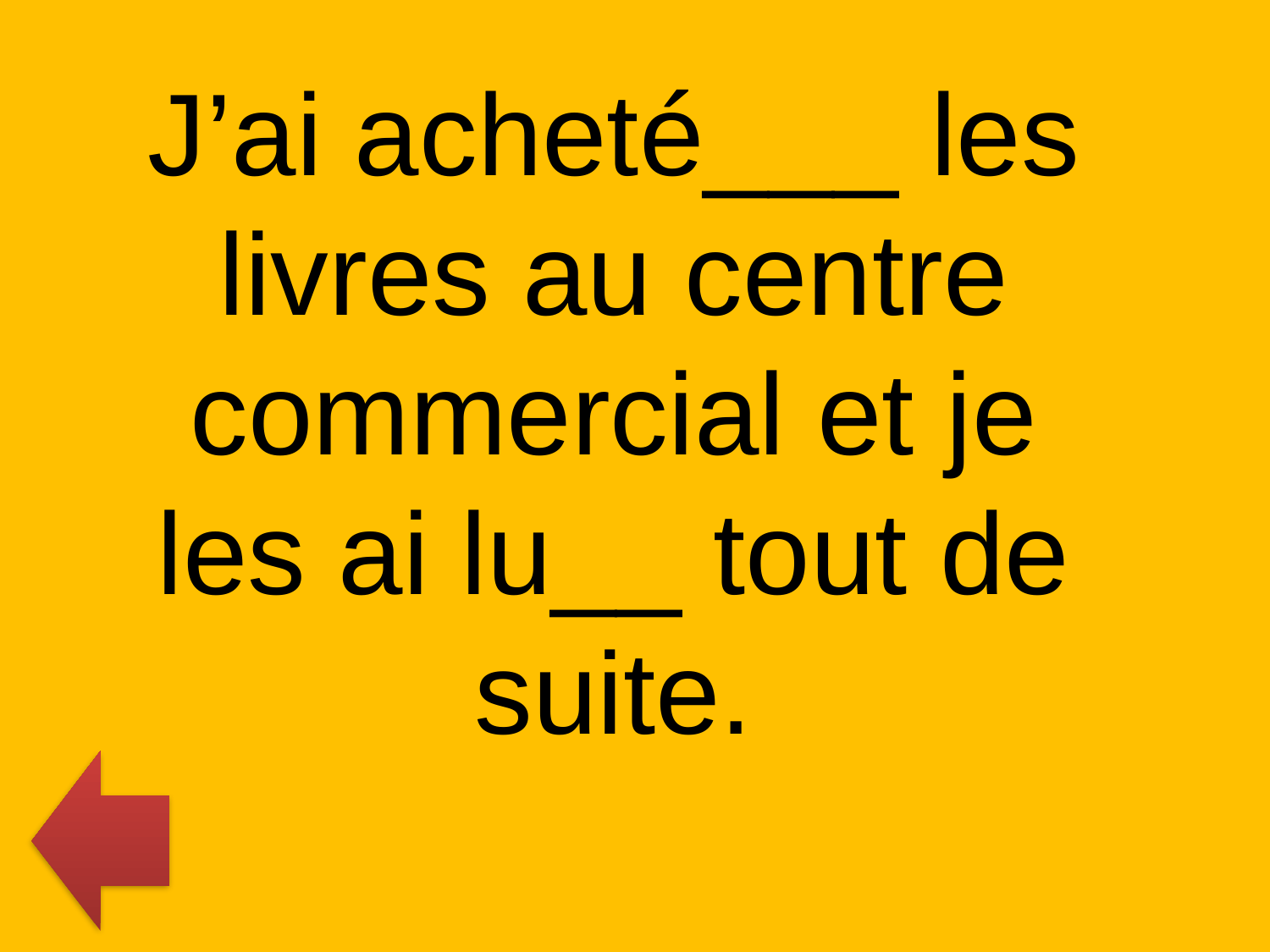

J’ai acheté___ les livres au centre commercial et je les ai lu__ tout de suite.